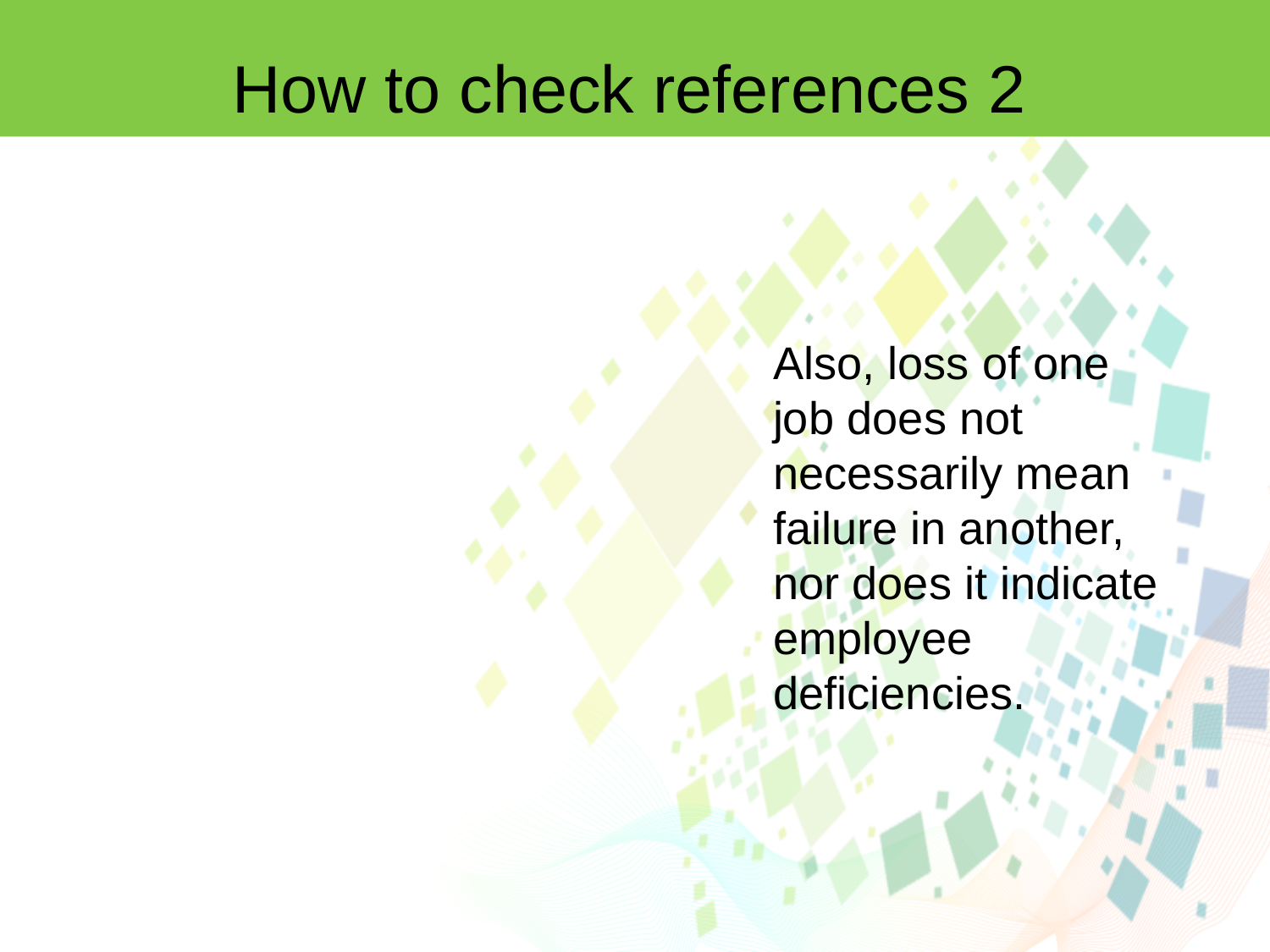

How to check references 2
Also, loss of one
job does not necessarily mean failure in another, nor does it indicate employee deficiencies.